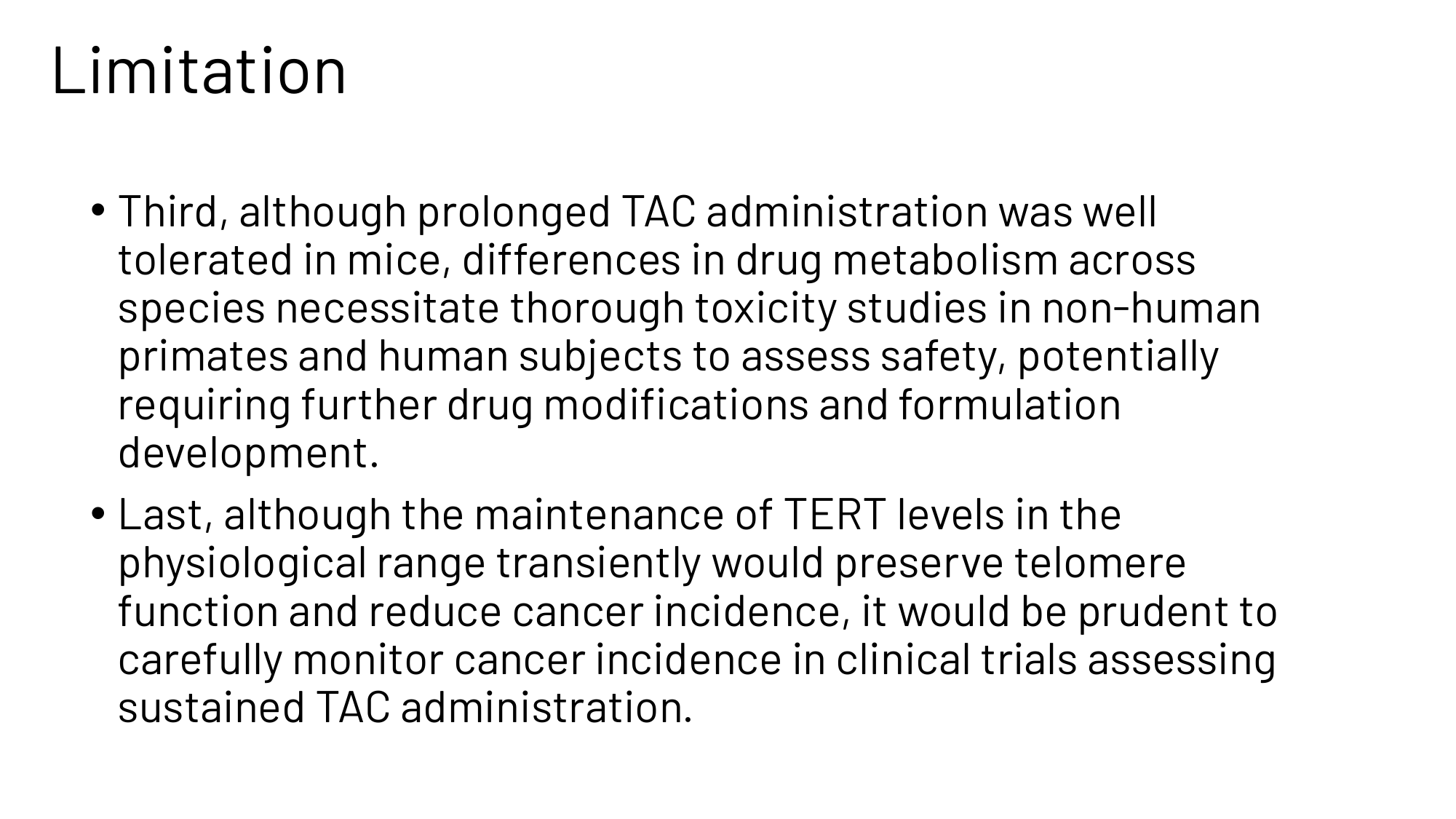

# Limitation
Third, although prolonged TAC administration was well tolerated in mice, differences in drug metabolism across species necessitate thorough toxicity studies in non-human primates and human subjects to assess safety, potentially requiring further drug modifications and formulation development.
Last, although the maintenance of TERT levels in the physiological range transiently would preserve telomere function and reduce cancer incidence, it would be prudent to carefully monitor cancer incidence in clinical trials assessing sustained TAC administration.